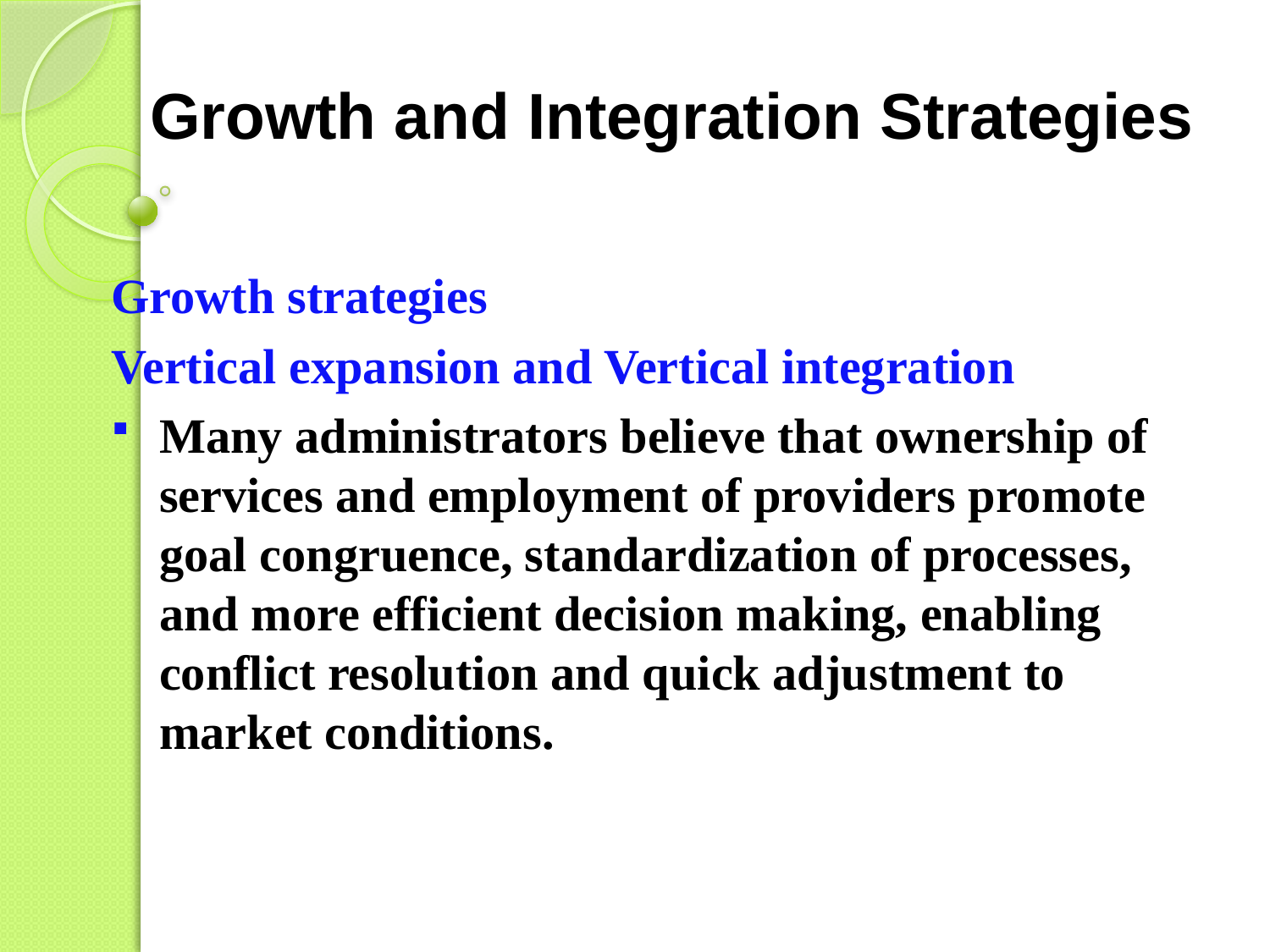

# Growth and Integration Strategies
Growth strategies
Vertical expansion and Vertical integration
Many administrators believe that ownership of services and employment of providers promote goal congruence, standardization of processes, and more efficient decision making, enabling conflict resolution and quick adjustment to market conditions.